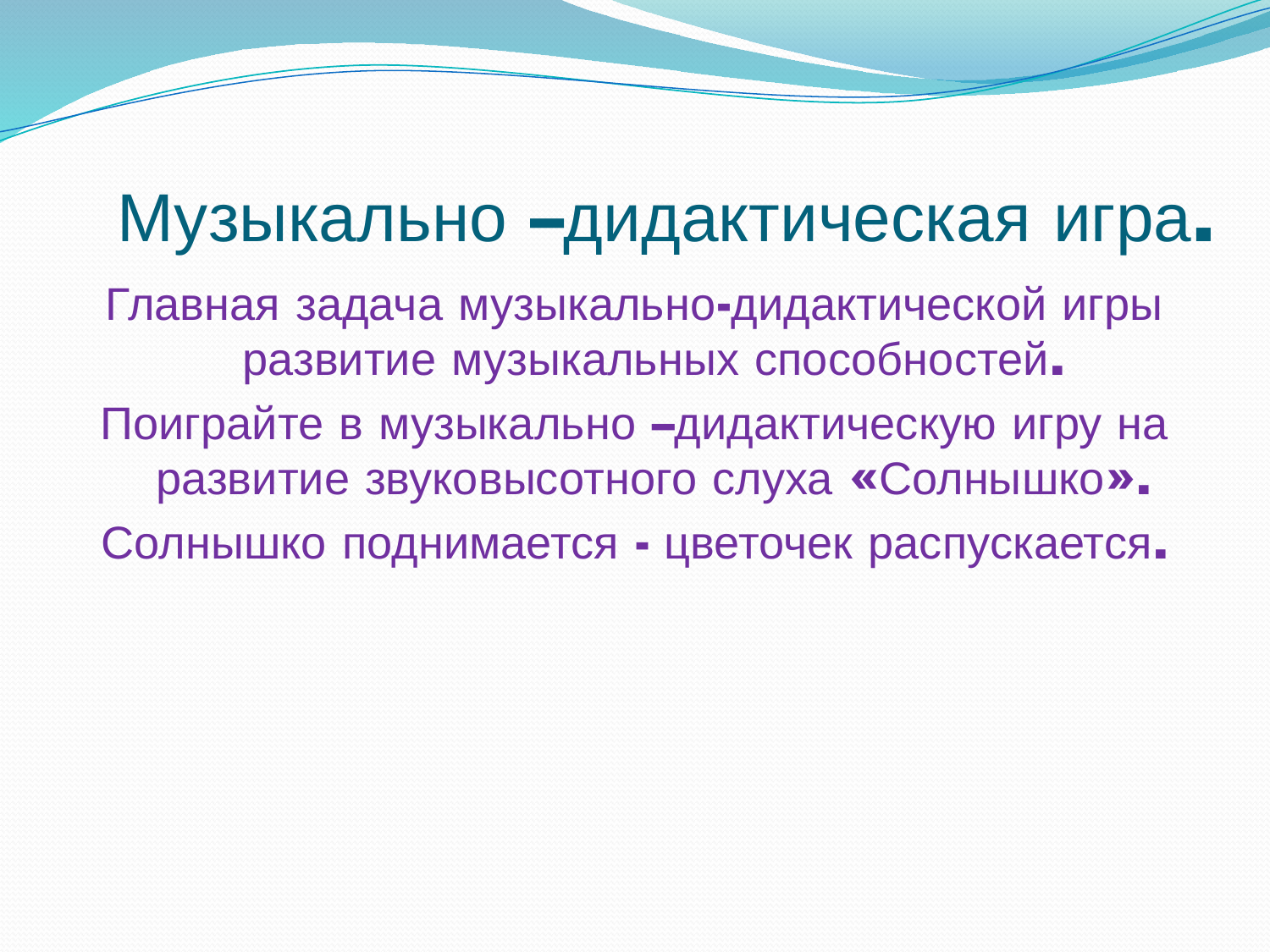

# Музыкально –дидактическая игра.
Главная задача музыкально-дидактической игры развитие музыкальных способностей.
Поиграйте в музыкально –дидактическую игру на развитие звуковысотного слуха «Солнышко».
Солнышко поднимается - цветочек распускается.